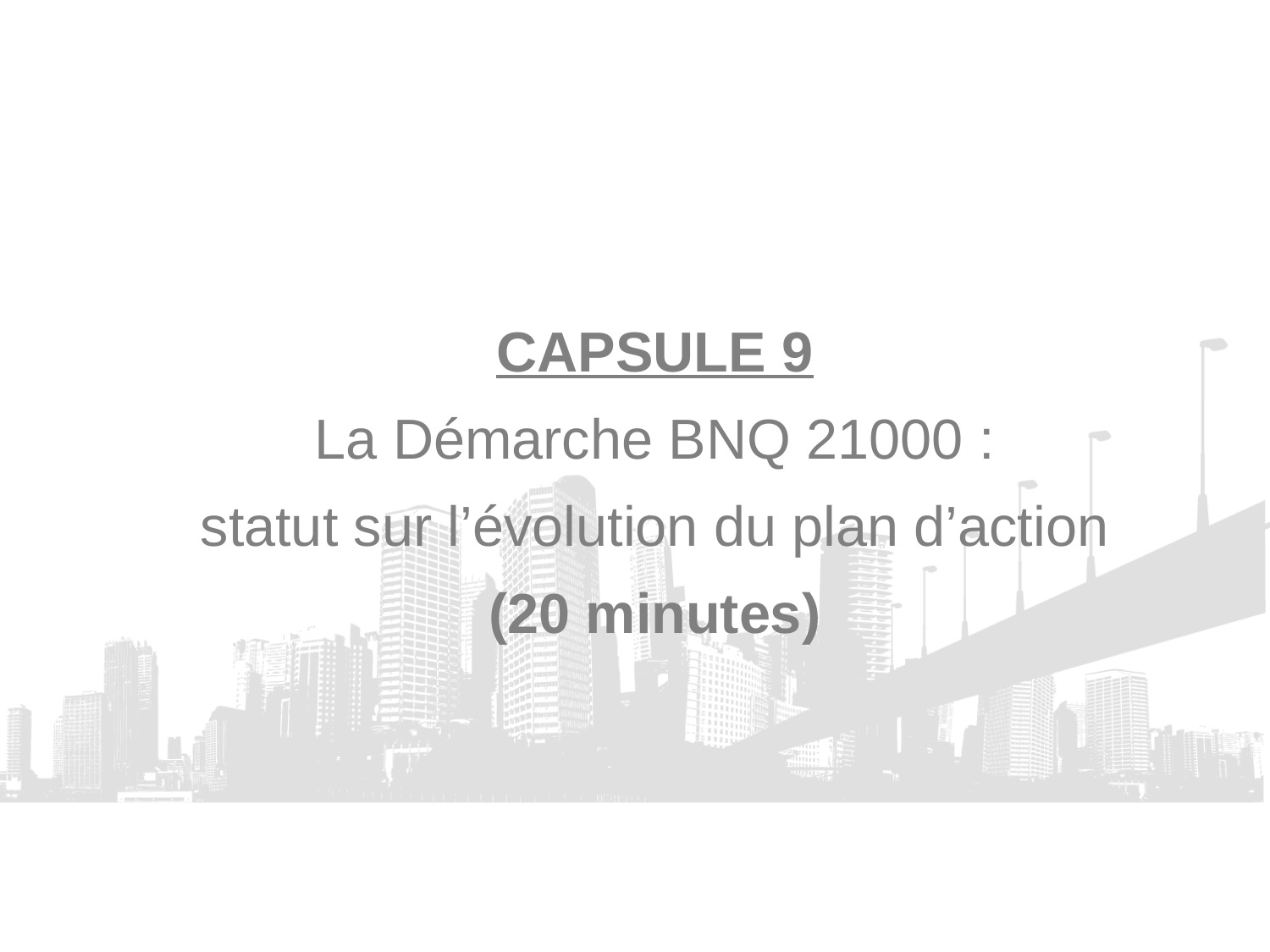

CAPSULE 9
La Démarche BNQ 21000 :
statut sur l’évolution du plan d’action
(20 minutes)